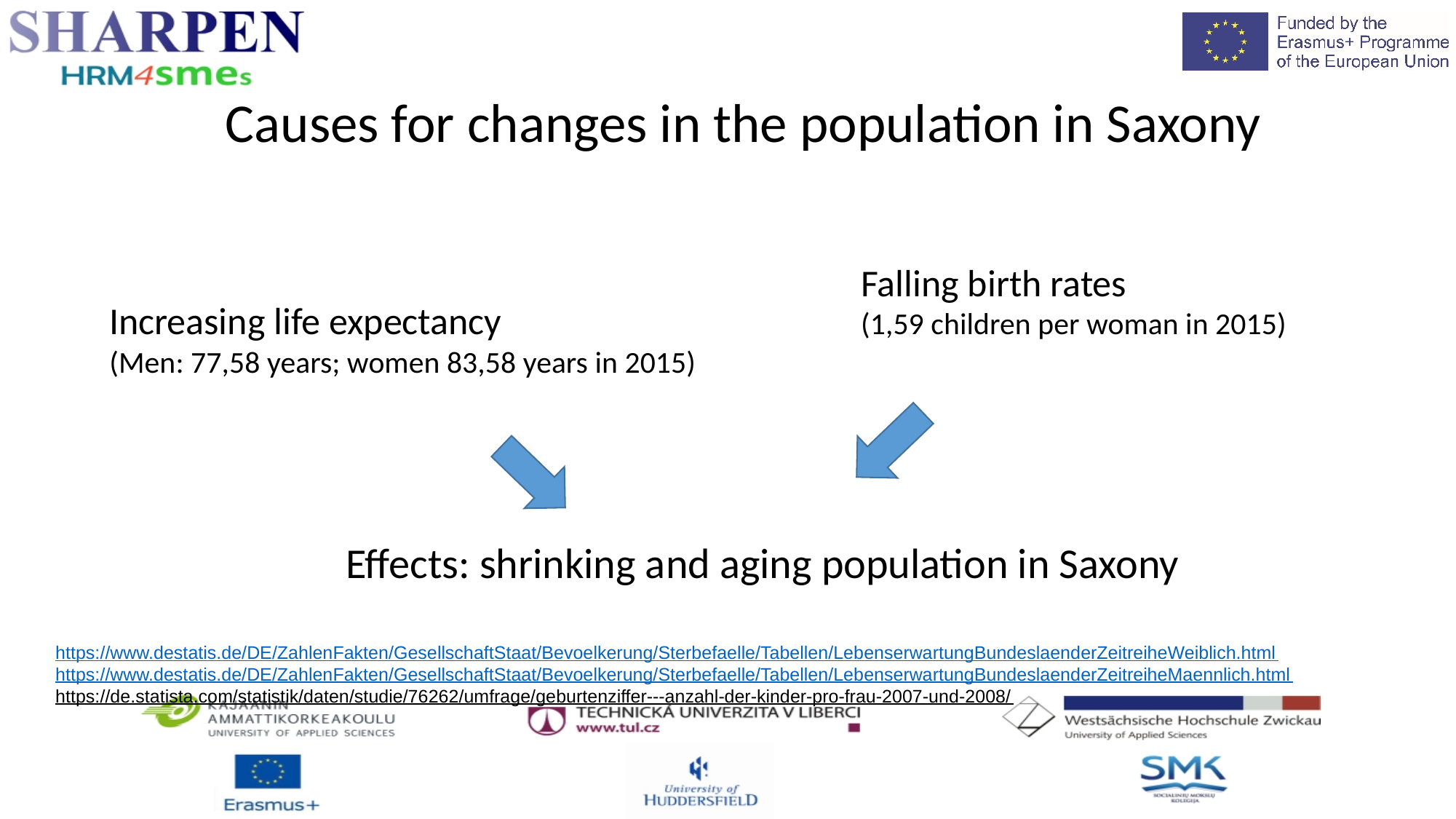

Causes for changes in the population in Saxony
Falling birth rates
(1,59 children per woman in 2015)
Increasing life expectancy
(Men: 77,58 years; women 83,58 years in 2015)

Effects: shrinking and aging population in Saxony
https://www.destatis.de/DE/ZahlenFakten/GesellschaftStaat/Bevoelkerung/Sterbefaelle/Tabellen/LebenserwartungBundeslaenderZeitreiheWeiblich.html
https://www.destatis.de/DE/ZahlenFakten/GesellschaftStaat/Bevoelkerung/Sterbefaelle/Tabellen/LebenserwartungBundeslaenderZeitreiheMaennlich.html
https://de.statista.com/statistik/daten/studie/76262/umfrage/geburtenziffer---anzahl-der-kinder-pro-frau-2007-und-2008/